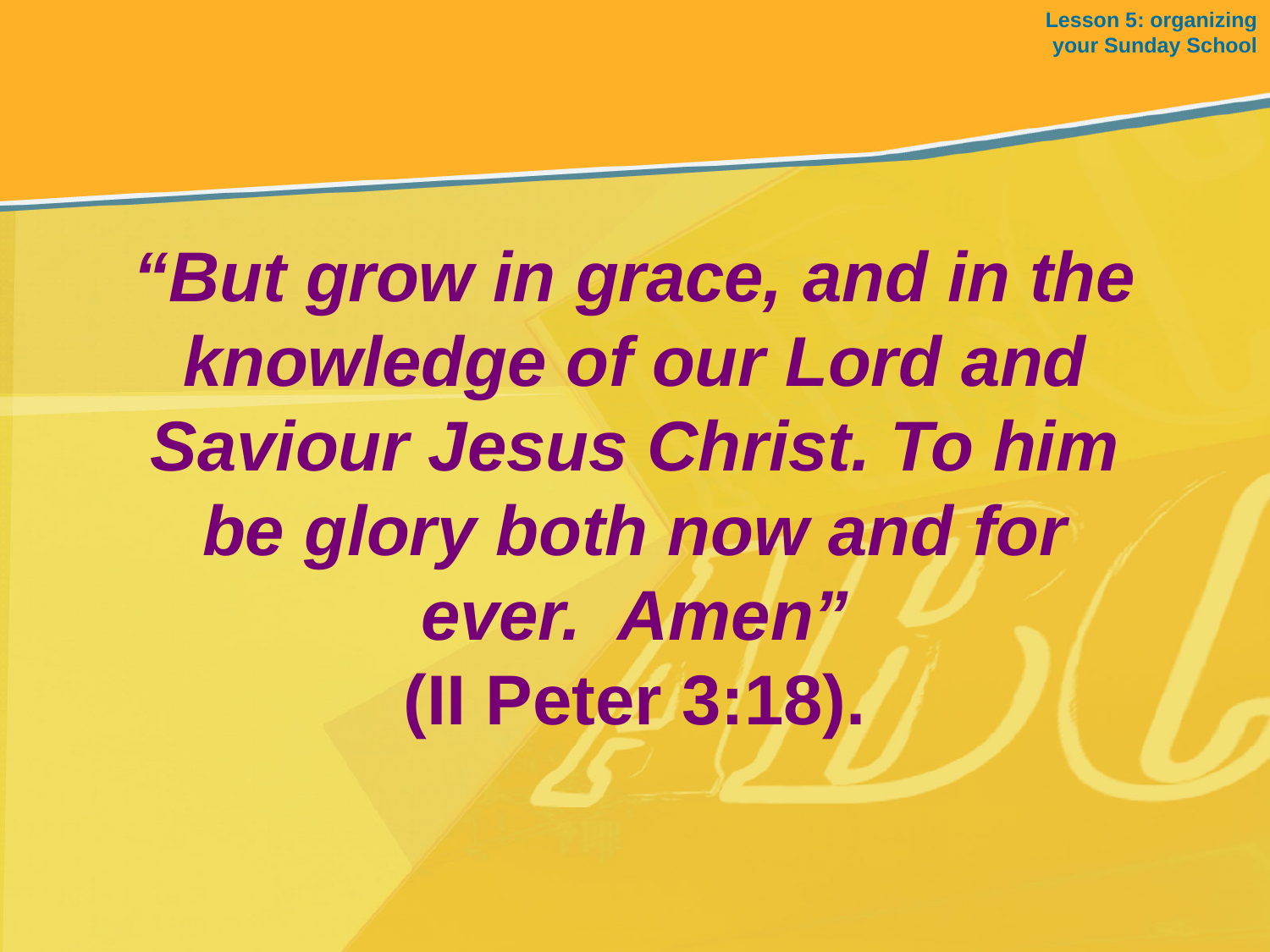

Lesson 5: organizing your Sunday School
“But grow in grace, and in the knowledge of our Lord and Saviour Jesus Christ. To him be glory both now and for ever.  Amen”
(II Peter 3:18).